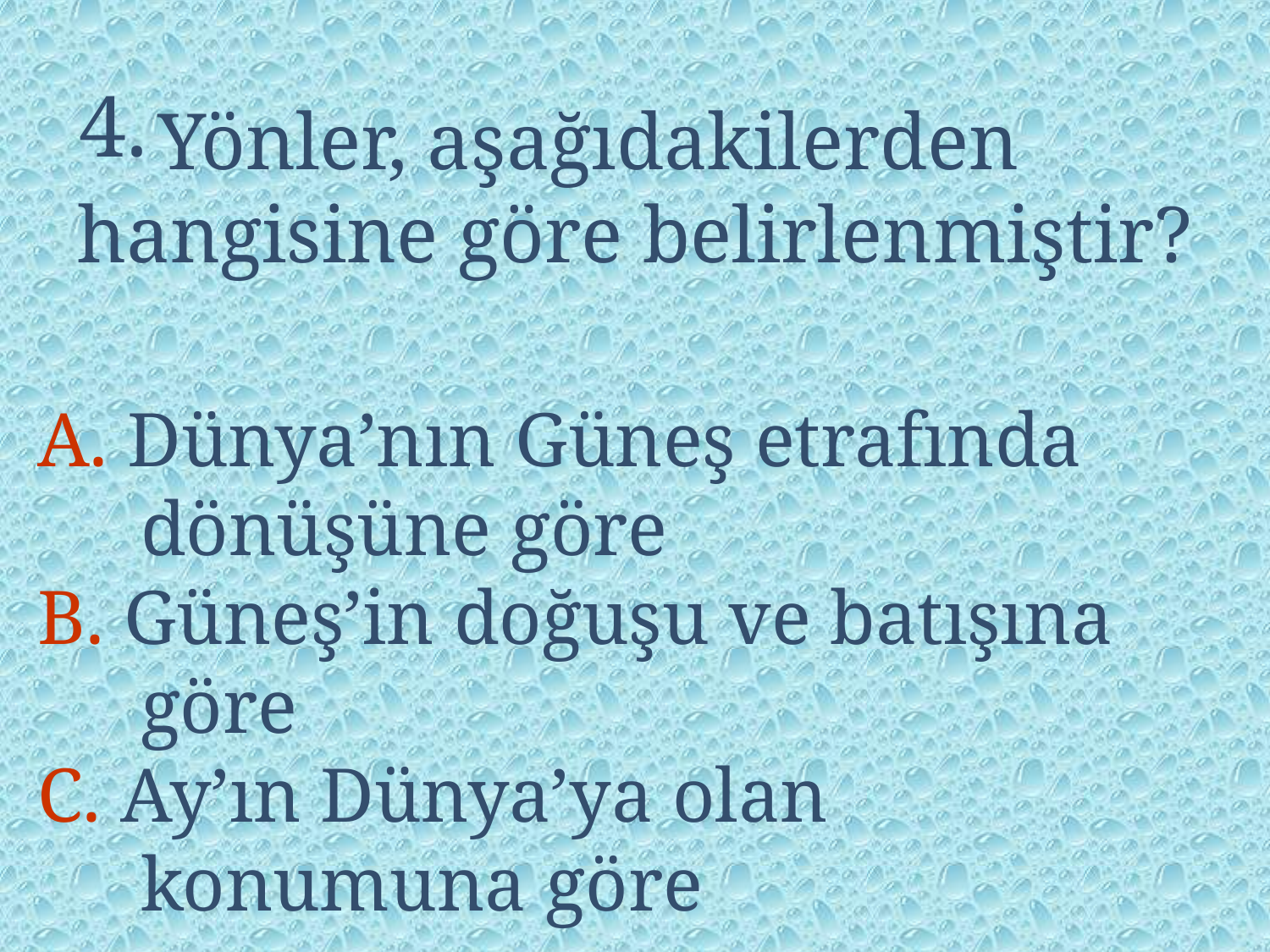

4.
    Yönler, aşağıdakilerden hangisine göre belirlenmiştir?
A. Dünya’nın Güneş etrafında dönüşüne göre
B. Güneş’in doğuşu ve batışına göre
C. Ay’ın Dünya’ya olan konumuna göre